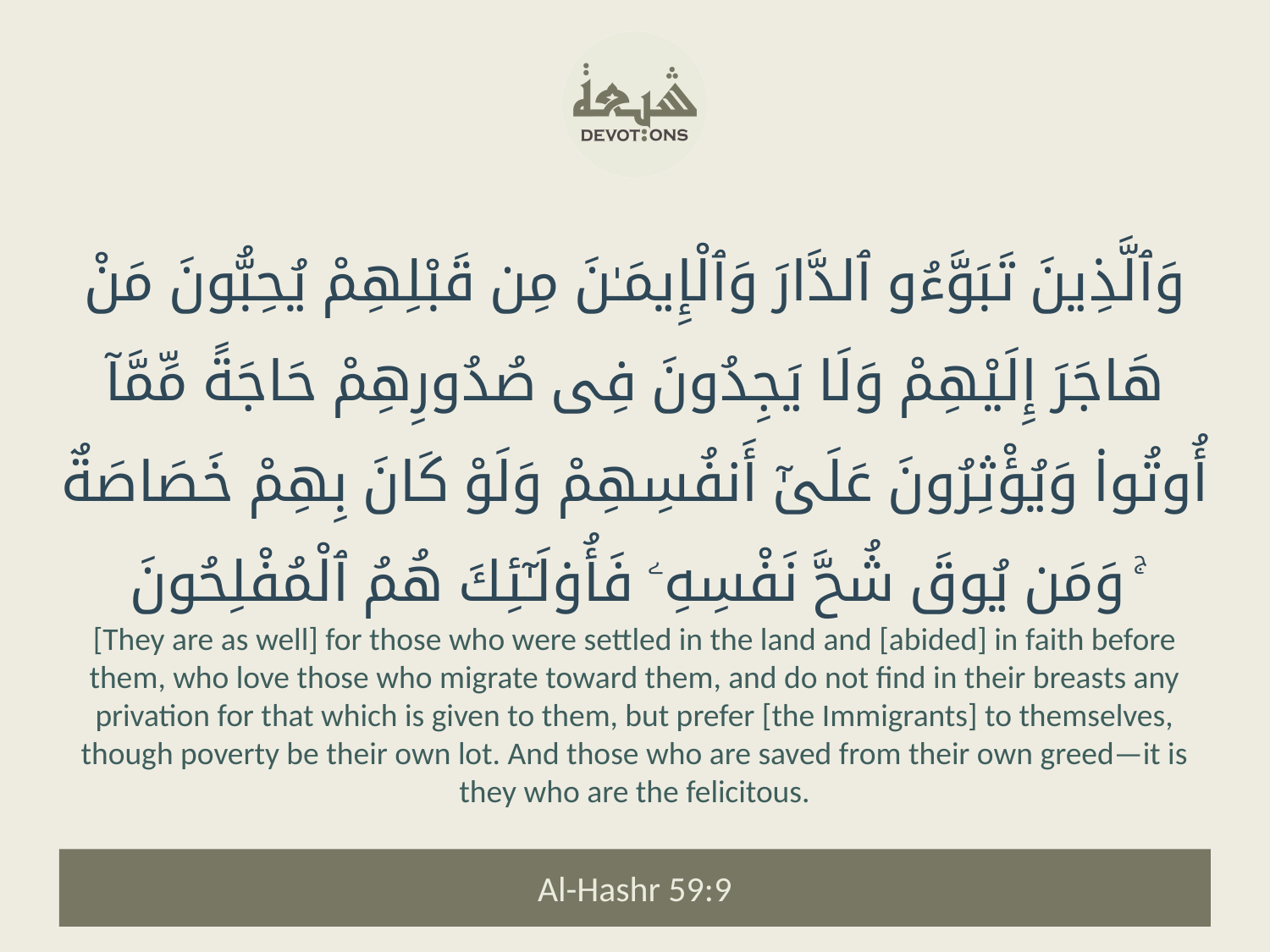

وَٱلَّذِينَ تَبَوَّءُو ٱلدَّارَ وَٱلْإِيمَـٰنَ مِن قَبْلِهِمْ يُحِبُّونَ مَنْ هَاجَرَ إِلَيْهِمْ وَلَا يَجِدُونَ فِى صُدُورِهِمْ حَاجَةً مِّمَّآ أُوتُوا۟ وَيُؤْثِرُونَ عَلَىٰٓ أَنفُسِهِمْ وَلَوْ كَانَ بِهِمْ خَصَاصَةٌ ۚ وَمَن يُوقَ شُحَّ نَفْسِهِۦ فَأُو۟لَـٰٓئِكَ هُمُ ٱلْمُفْلِحُونَ
[They are as well] for those who were settled in the land and [abided] in faith before them, who love those who migrate toward them, and do not find in their breasts any privation for that which is given to them, but prefer [the Immigrants] to themselves, though poverty be their own lot. And those who are saved from their own greed—it is they who are the felicitous.
Al-Hashr 59:9